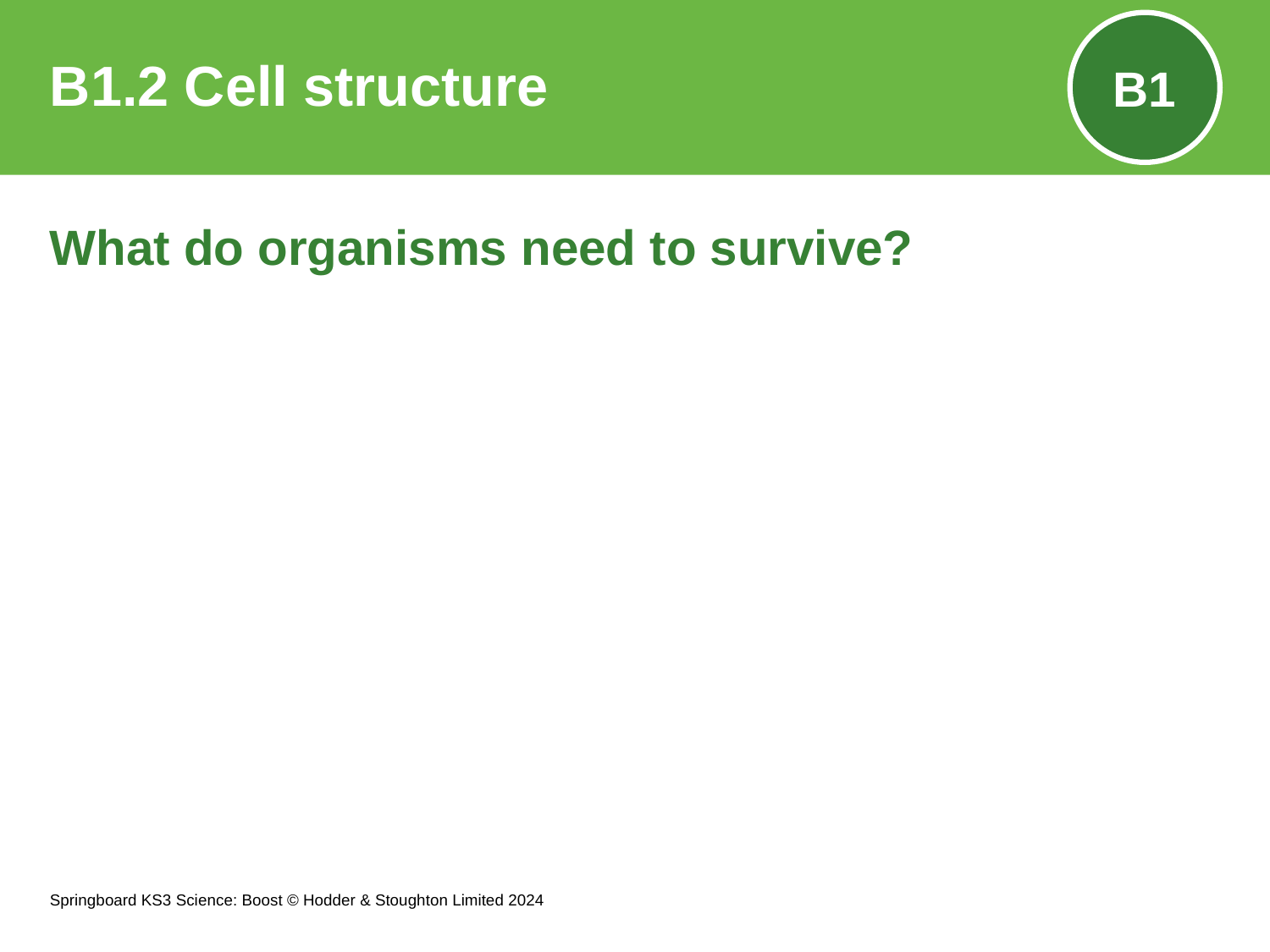

# B1.2 Cell structure
B1
What do organisms need to survive?

Springboard KS3 Science: Boost © Hodder & Stoughton Limited 2024